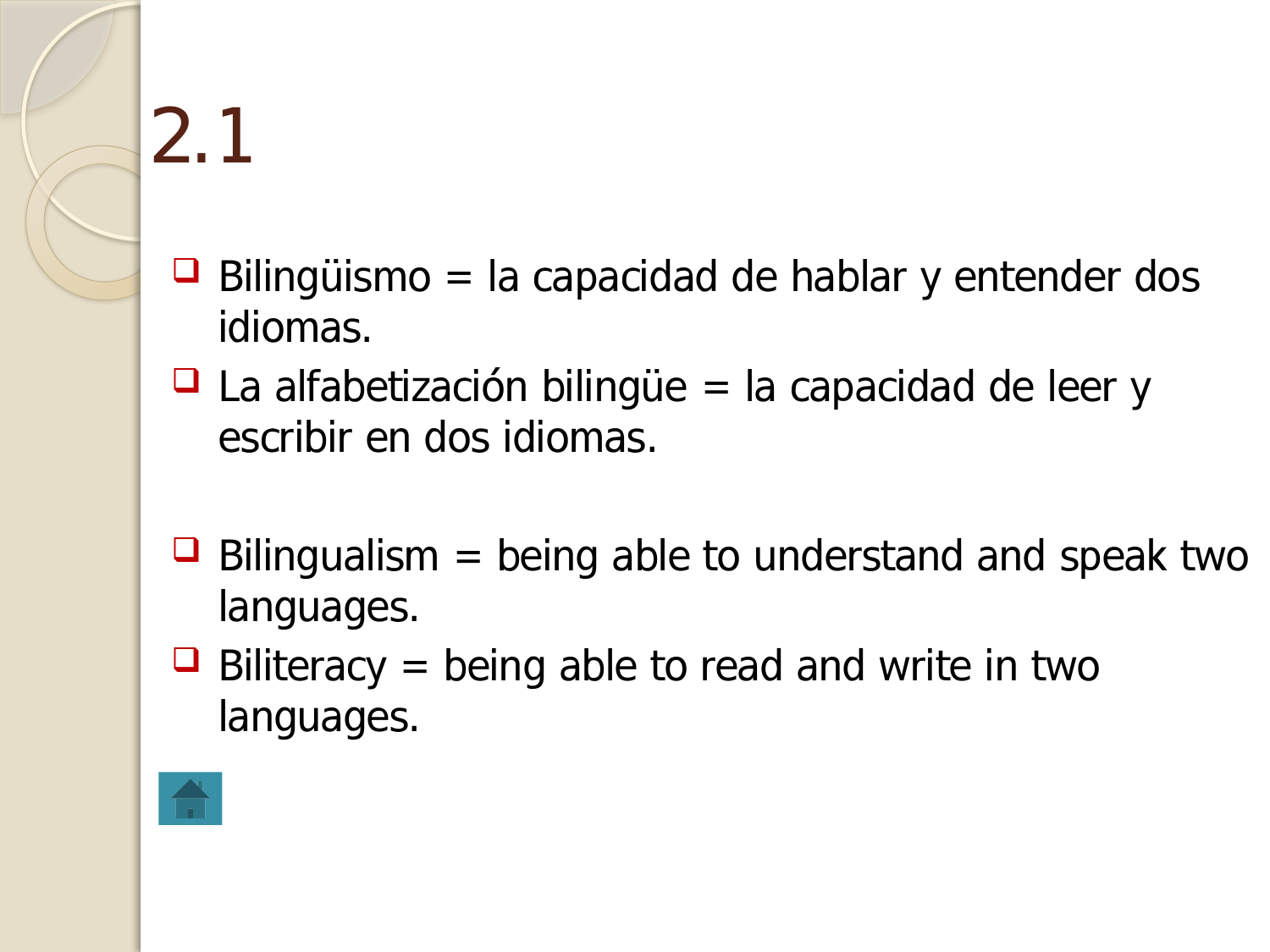

# 2.1
Bilingüismo = la capacidad de hablar y entender dos idiomas.
La alfabetización bilingüe = la capacidad de leer y escribir en dos idiomas.

Bilingualism = being able to understand and speak two languages.
Biliteracy = being able to read and write in two languages.